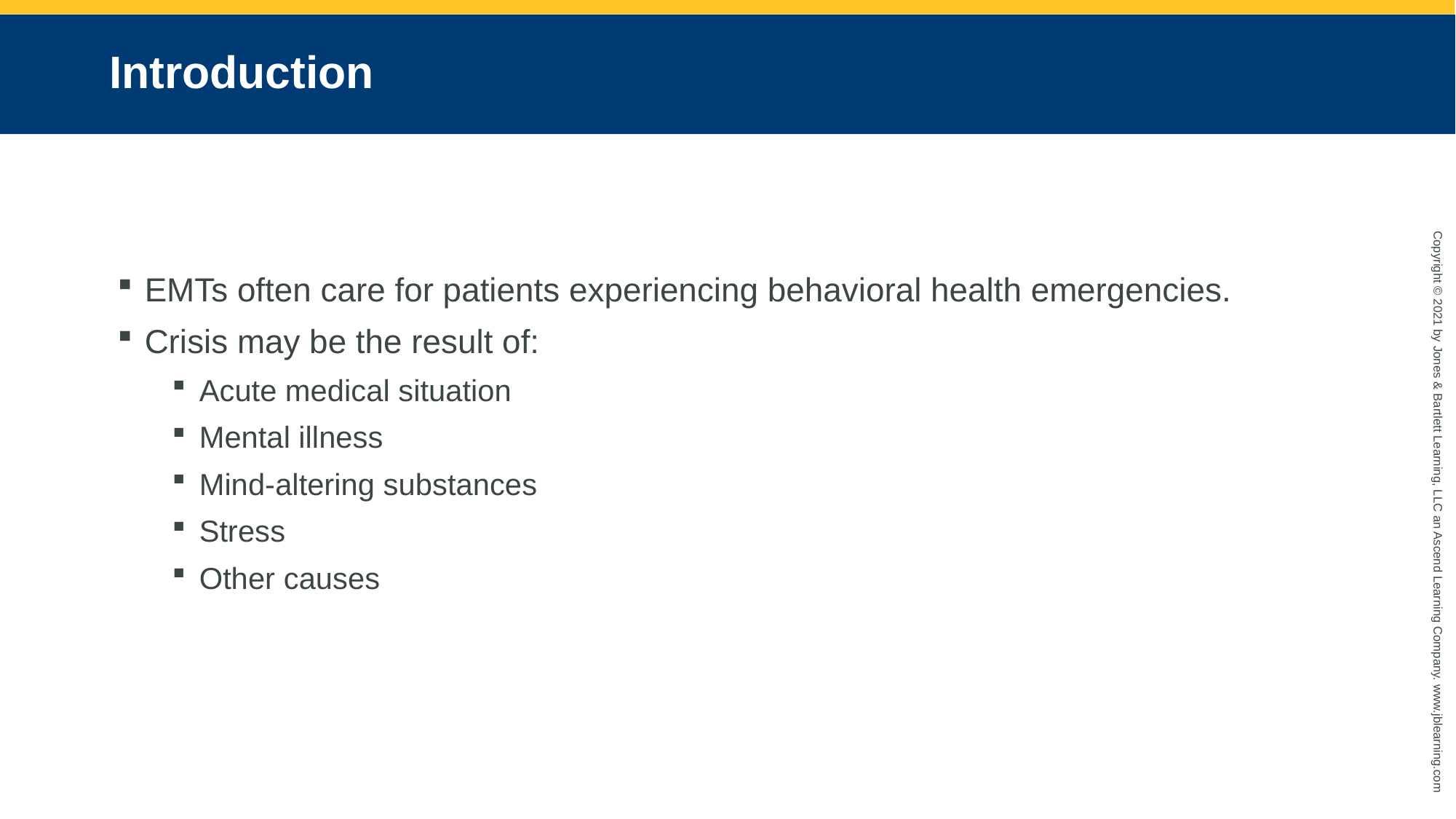

# Introduction
EMTs often care for patients experiencing behavioral health emergencies.
Crisis may be the result of:
Acute medical situation
Mental illness
Mind-altering substances
Stress
Other causes